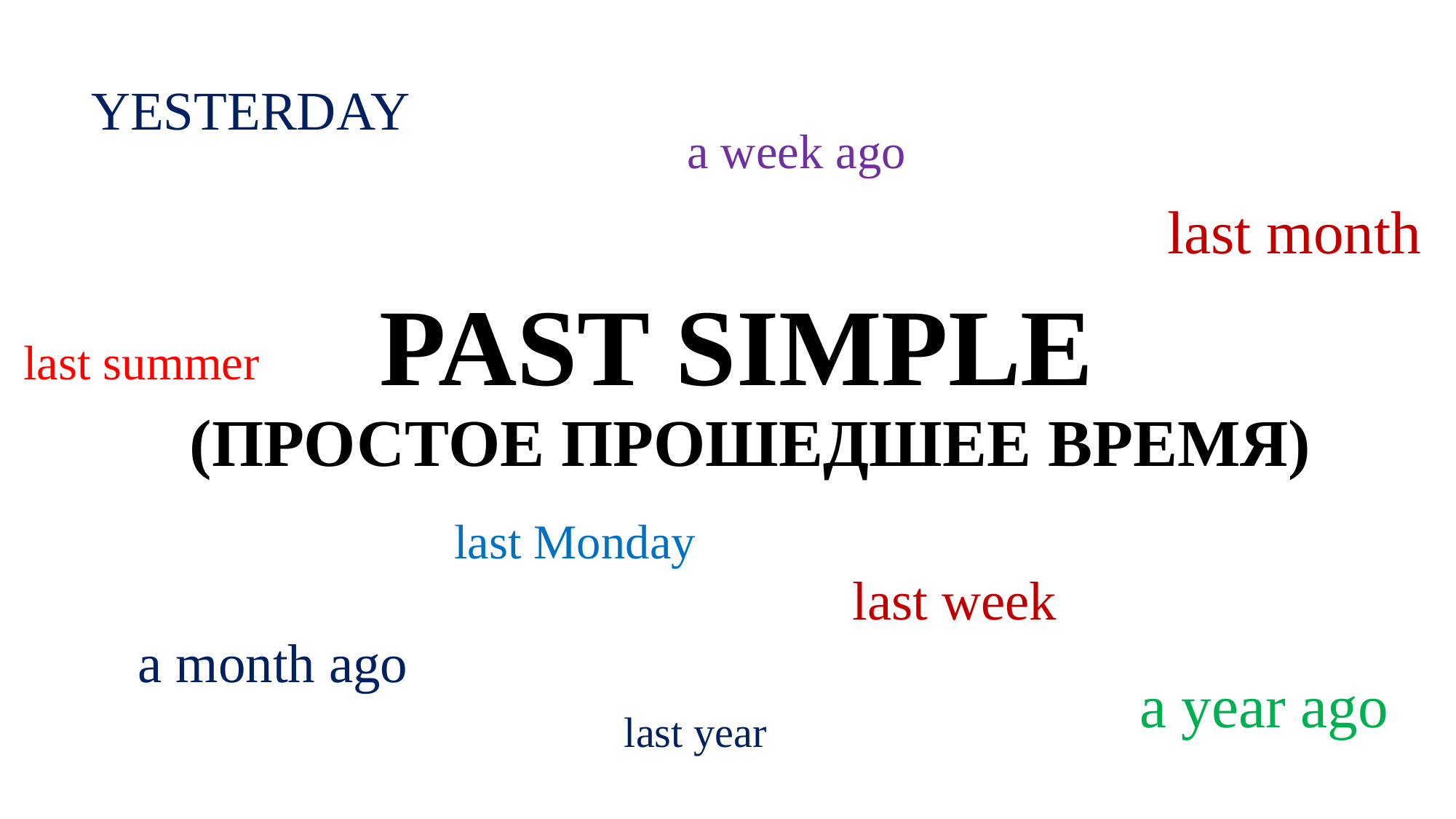

YESTERDAY
a week ago
last month
# PAST SIMPLE (ПРОСТОЕ ПРОШЕДШЕЕ ВРЕМЯ)
last summer
last Monday
last week
a month ago
a year ago
last year